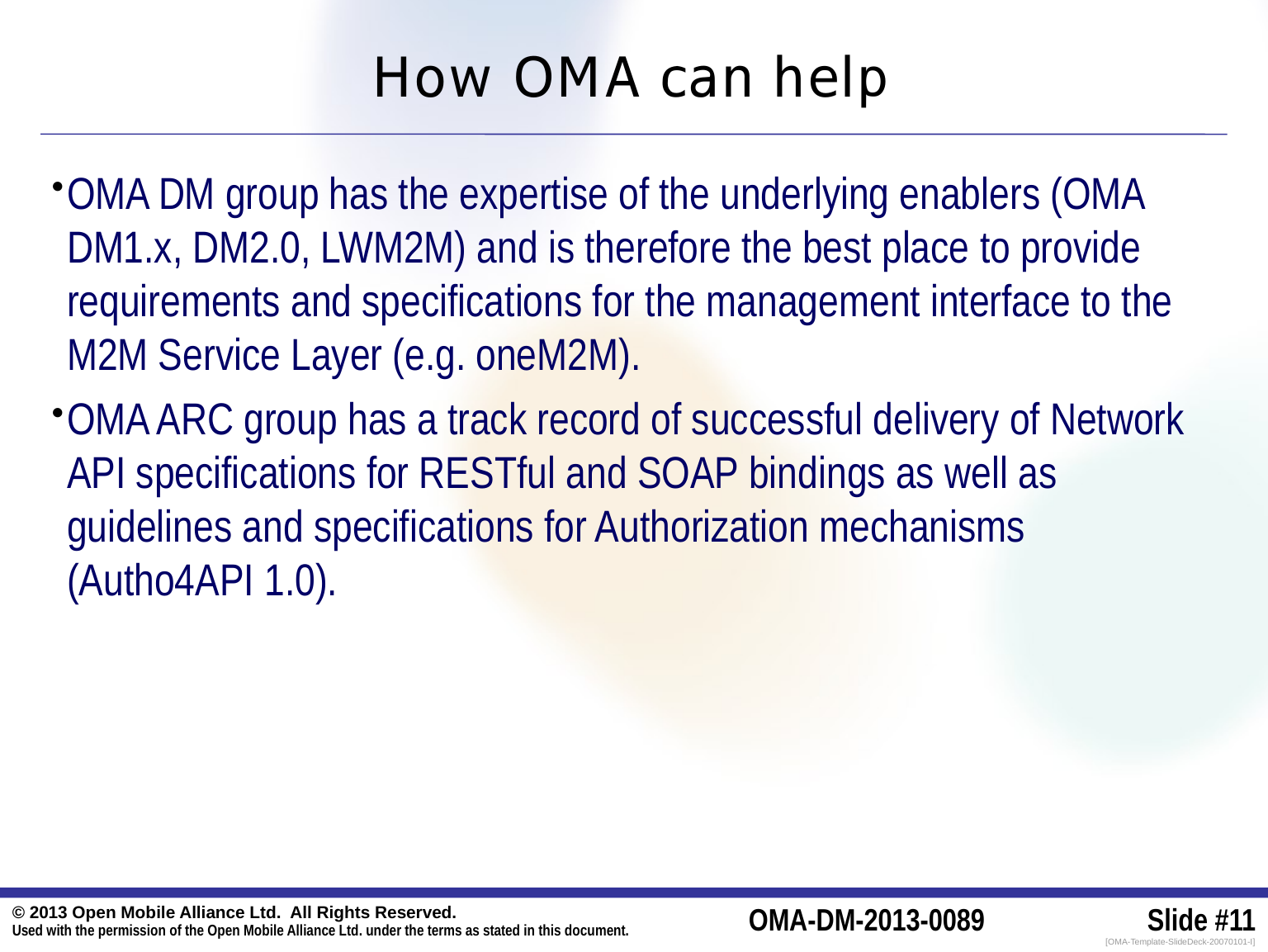

# How OMA can help
OMA DM group has the expertise of the underlying enablers (OMA DM1.x, DM2.0, LWM2M) and is therefore the best place to provide requirements and specifications for the management interface to the M2M Service Layer (e.g. oneM2M).
OMA ARC group has a track record of successful delivery of Network API specifications for RESTful and SOAP bindings as well as guidelines and specifications for Authorization mechanisms (Autho4API 1.0).